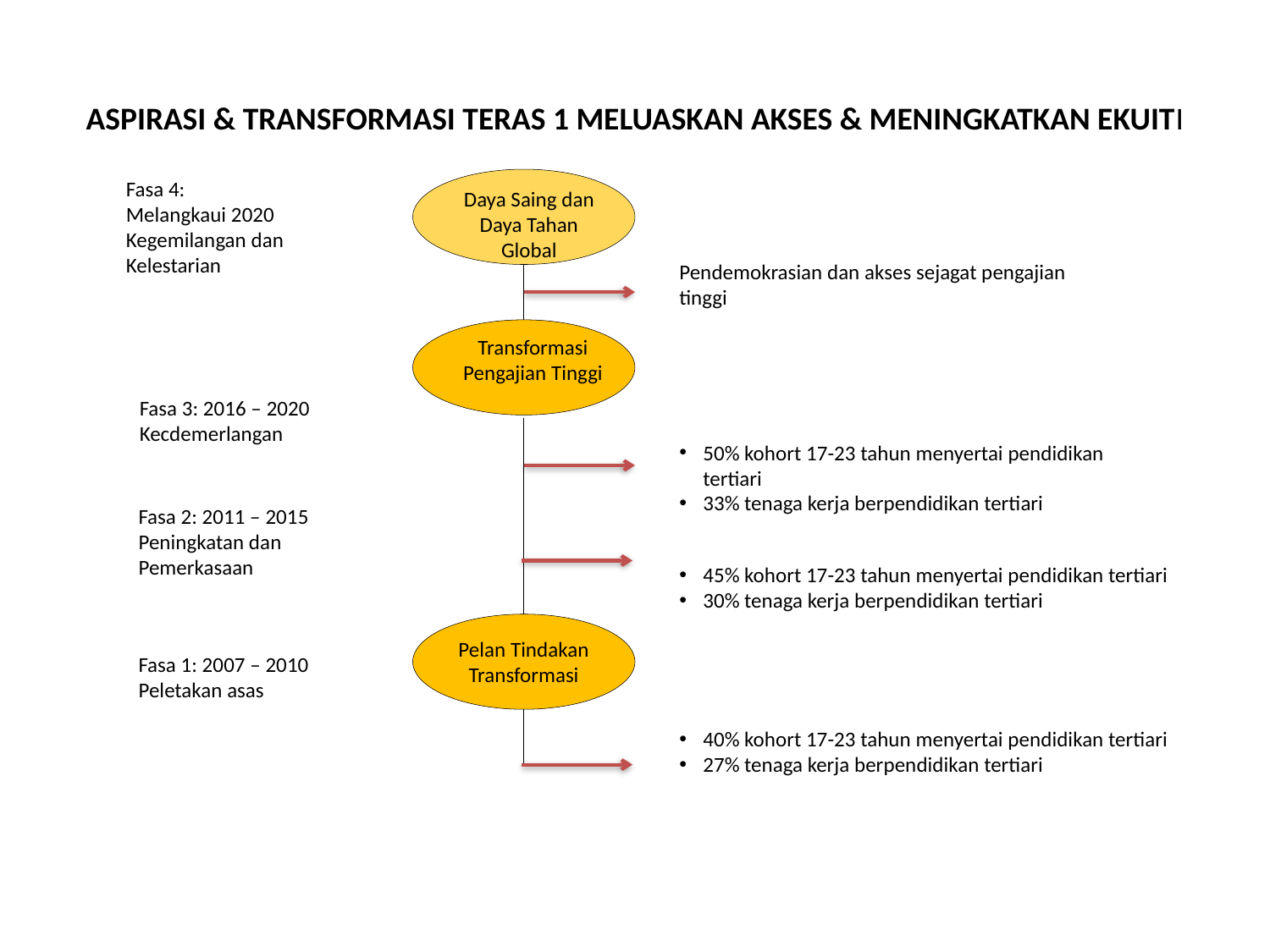

# ASPIRASI & TRANSFORMASI TERAS 1 MELUASKAN AKSES & MENINGKATKAN EKUITI
Fasa 4:
Melangkaui 2020 Kegemilangan dan Kelestarian

Daya Saing dan Daya Tahan Global
Pendemokrasian dan akses sejagat pengajian tinggi

Transformasi Pengajian Tinggi
Daya Saing dan Daya Tahan Global
Fasa 3: 2016 – 2020
Kecdemerlangan
50% kohort 17-23 tahun menyertai pendidikan tertiari
33% tenaga kerja berpendidikan tertiari
Fasa 2: 2011 – 2015
Peningkatan dan Pemerkasaan
45% kohort 17-23 tahun menyertai pendidikan tertiari
30% tenaga kerja berpendidikan tertiari

Pelan Tindakan Transformasi
Fasa 1: 2007 – 2010
Peletakan asas
40% kohort 17-23 tahun menyertai pendidikan tertiari
27% tenaga kerja berpendidikan tertiari